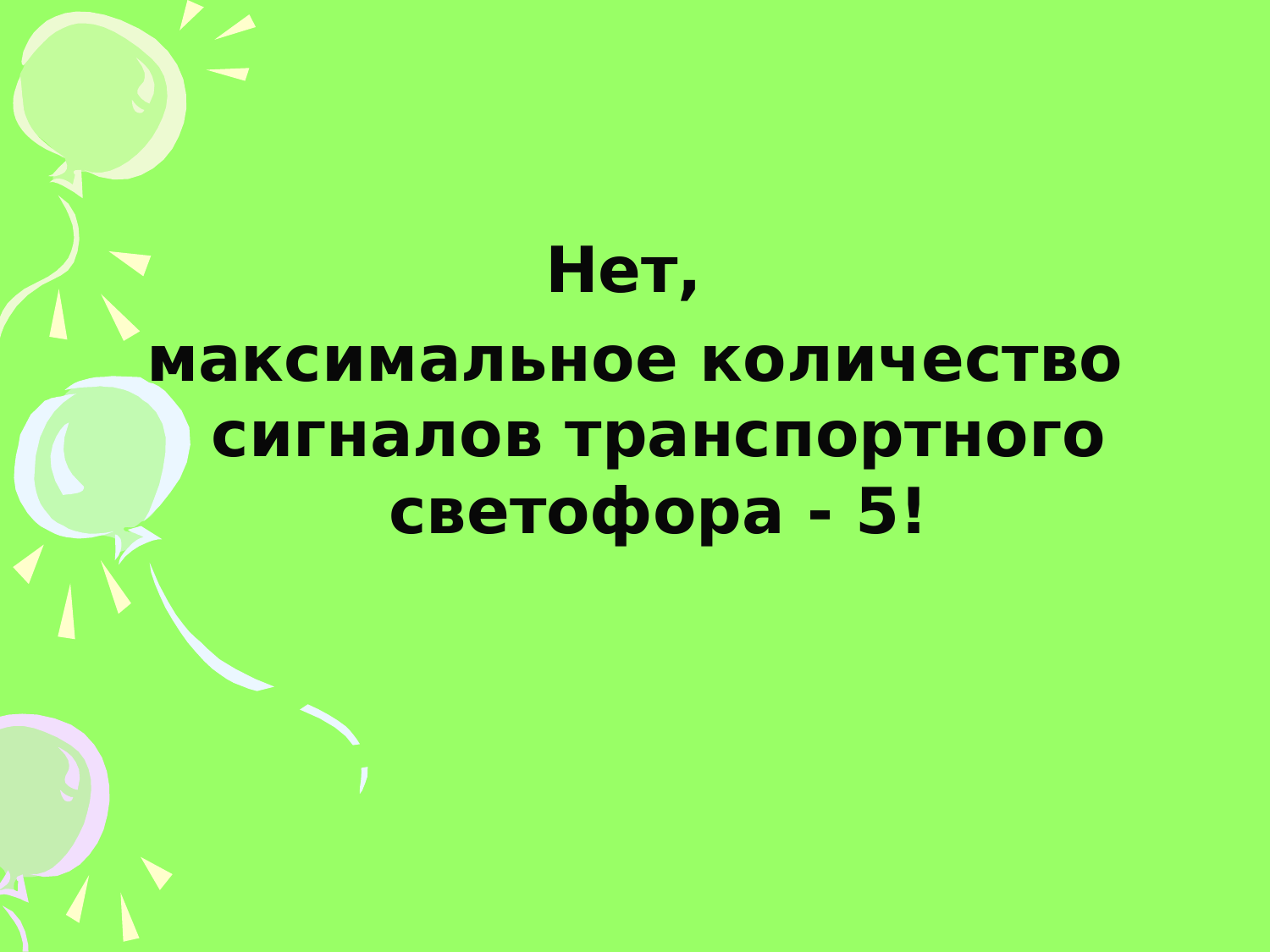

#
Нет,
максимальное количество сигналов транспортного светофора - 5!